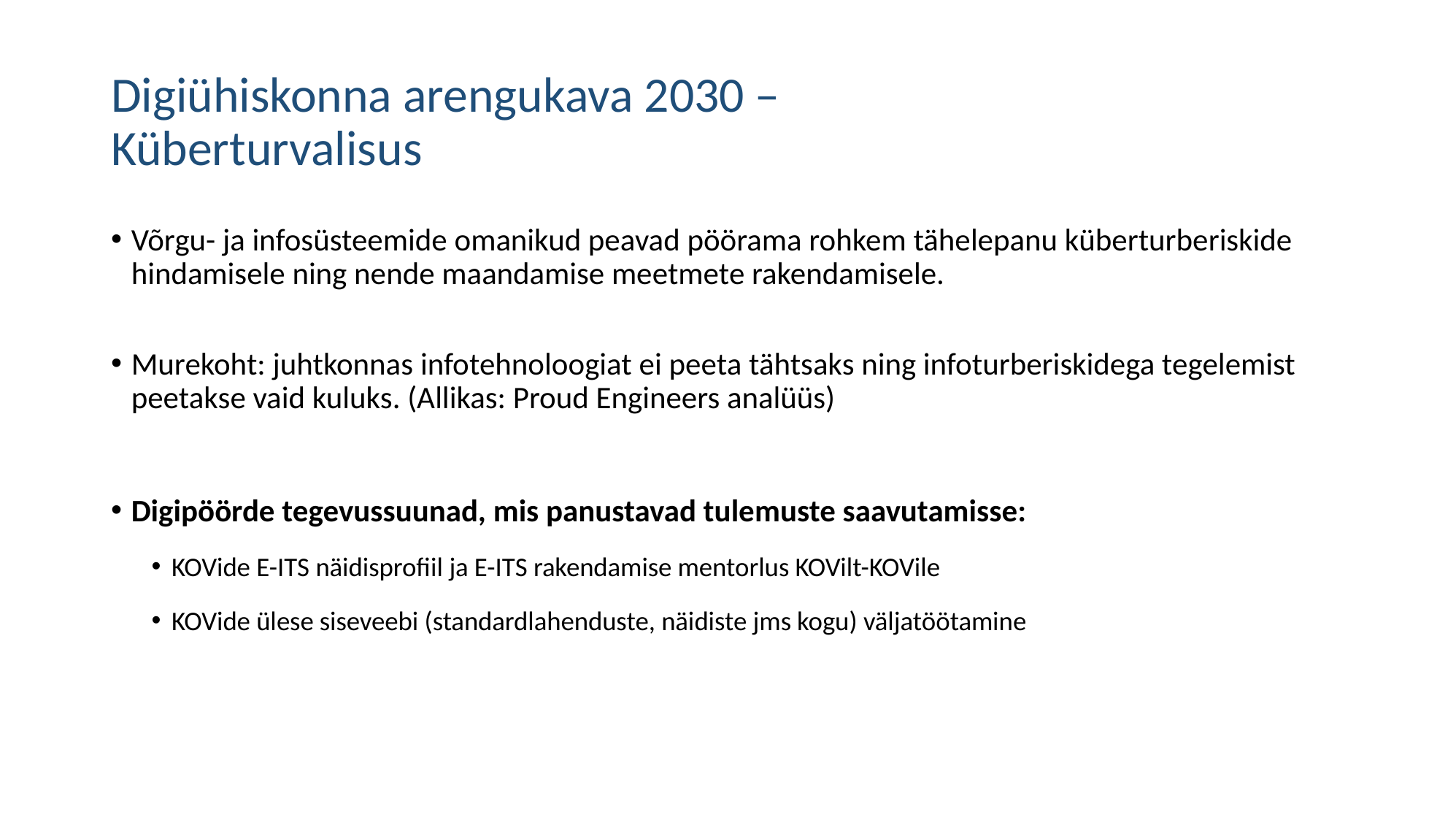

# Digiühiskonna arengukava 2030 – Küberturvalisus
Võrgu- ja infosüsteemide omanikud peavad pöörama rohkem tähelepanu küberturberiskide hindamisele ning nende maandamise meetmete rakendamisele.

Murekoht: juhtkonnas infotehnoloogiat ei peeta tähtsaks ning infoturberiskidega tegelemist peetakse vaid kuluks. (Allikas: Proud Engineers analüüs)

Digipöörde tegevussuunad, mis panustavad tulemuste saavutamisse:
KOVide E-ITS näidisprofiil ja E-ITS rakendamise mentorlus KOVilt-KOVile
KOVide ülese siseveebi (standardlahenduste, näidiste jms kogu) väljatöötamine